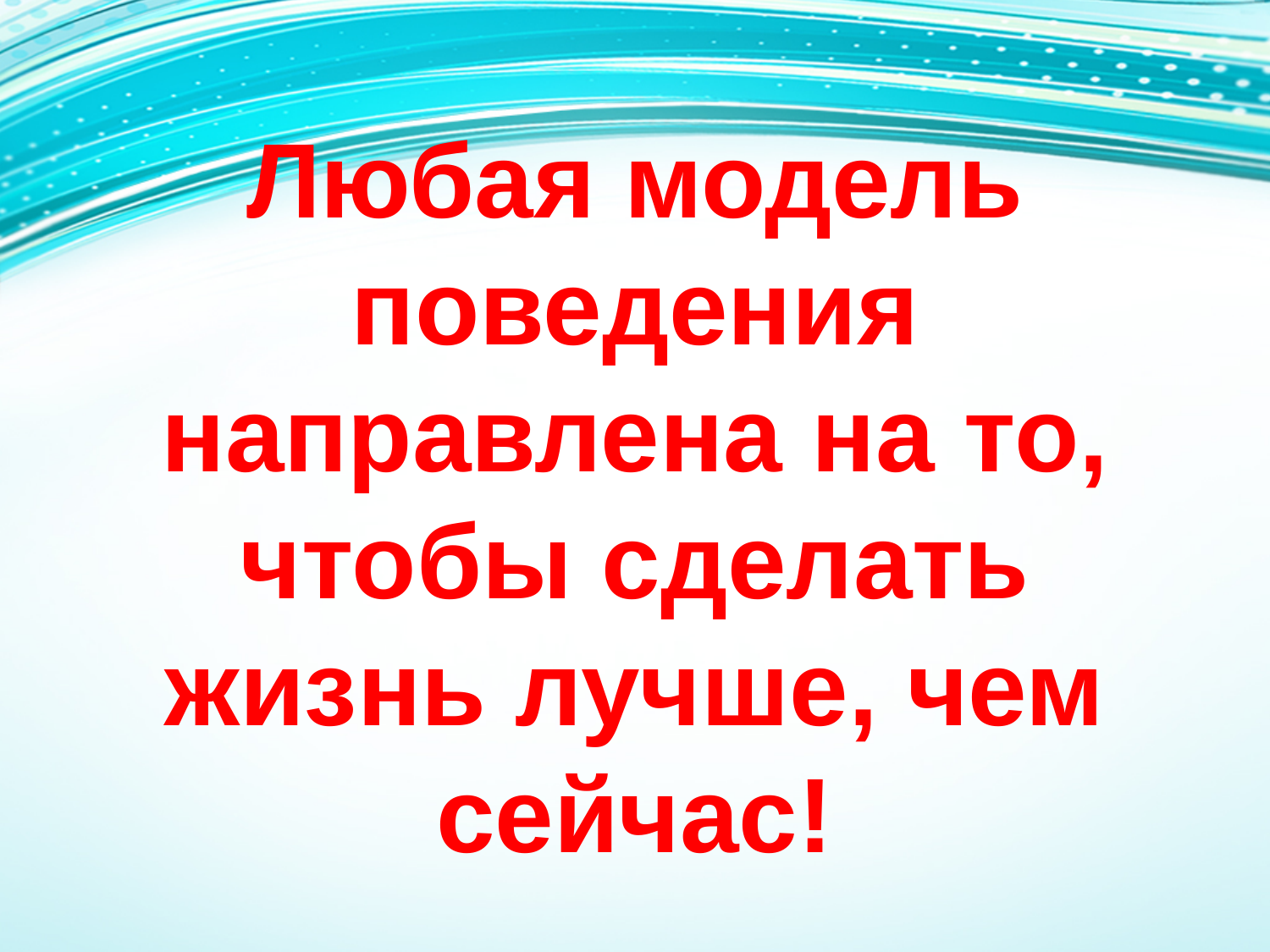

Любая модель поведения направлена на то, чтобы сделать жизнь лучше, чем сейчас!